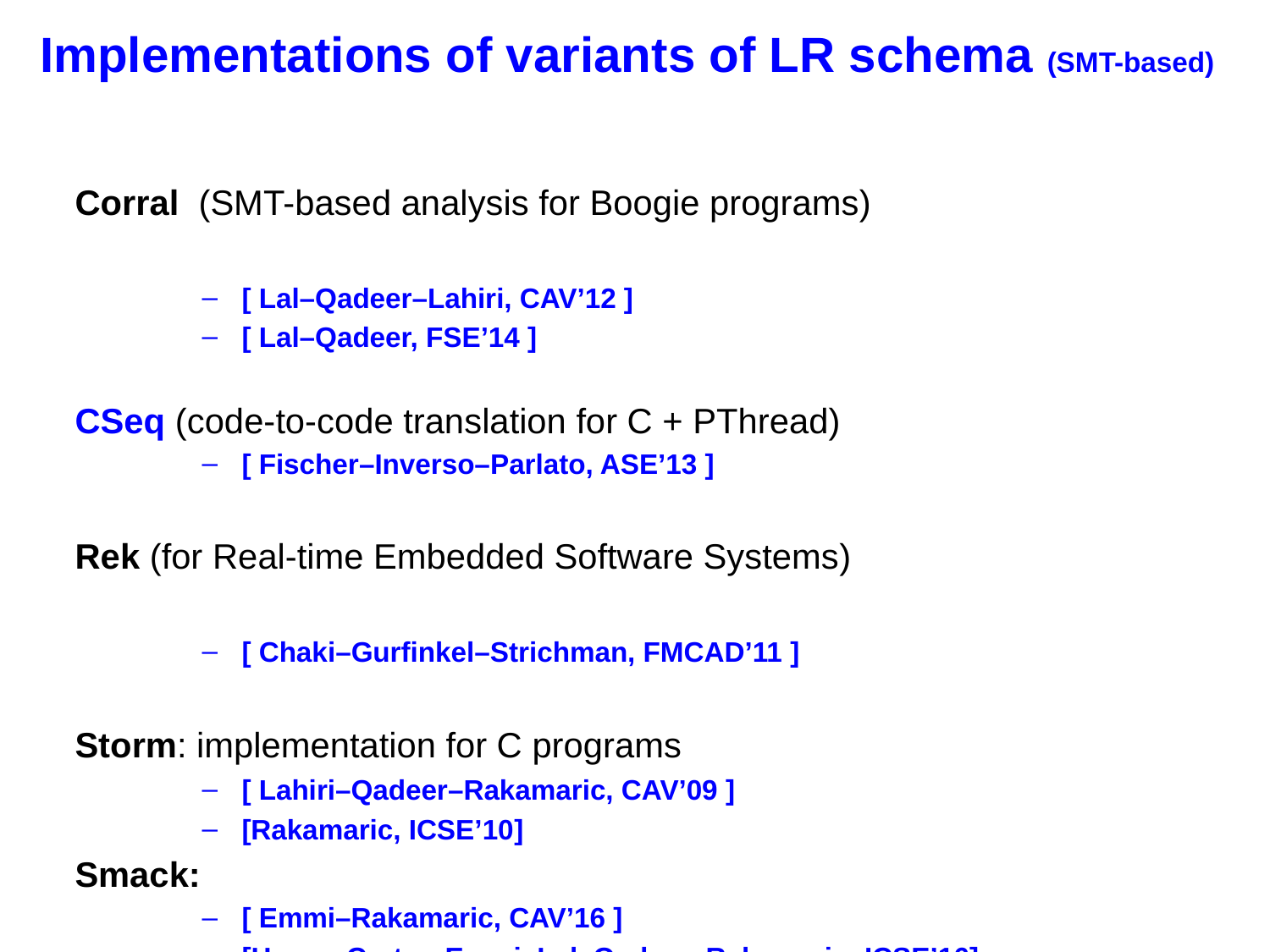

# Implementations of variants of LR schema (SMT-based)
Corral  (SMT-based analysis for Boogie programs)
[ Lal–Qadeer–Lahiri, CAV’12 ]
[ Lal–Qadeer, FSE’14 ]

CSeq (code-to-code translation for C + PThread)
[ Fischer–Inverso–Parlato, ASE’13 ]

Rek (for Real-time Embedded Software Systems)
[ Chaki–Gurfinkel–Strichman, FMCAD’11 ]

Storm: implementation for C programs
[ Lahiri–Qadeer–Rakamaric, CAV’09 ]
[Rakamaric, ICSE’10]
Smack:
[ Emmi–Rakamaric, CAV’16 ]
[Haran–Carter–Emmi–Lal–Qadeer–Rakamaric, ICSE’16]

General eager translation representing thread interactions using bounded DAGs  [Bouajjani-Emmi-Parlato, SAS’11]